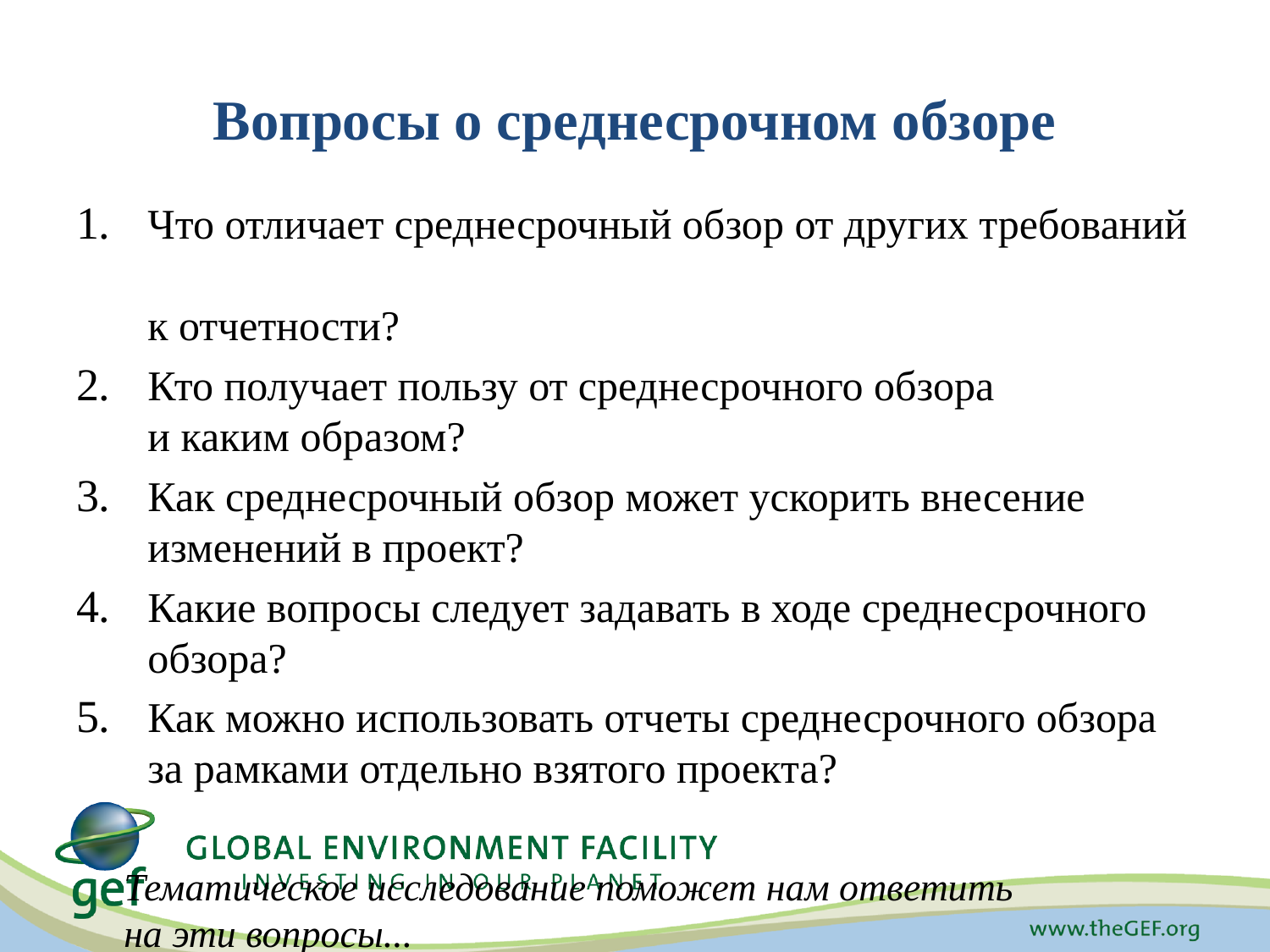

# Вопросы о среднесрочном обзоре
Что отличает среднесрочный обзор от других требований
к отчетности?
Кто получает пользу от среднесрочного обзора
и каким образом?
Как среднесрочный обзор может ускорить внесение изменений в проект?
Какие вопросы следует задавать в ходе среднесрочного обзора?
Как можно использовать отчеты среднесрочного обзора
за рамками отдельно взятого проекта?

Тематическое исследование поможет нам ответить
на эти вопросы...